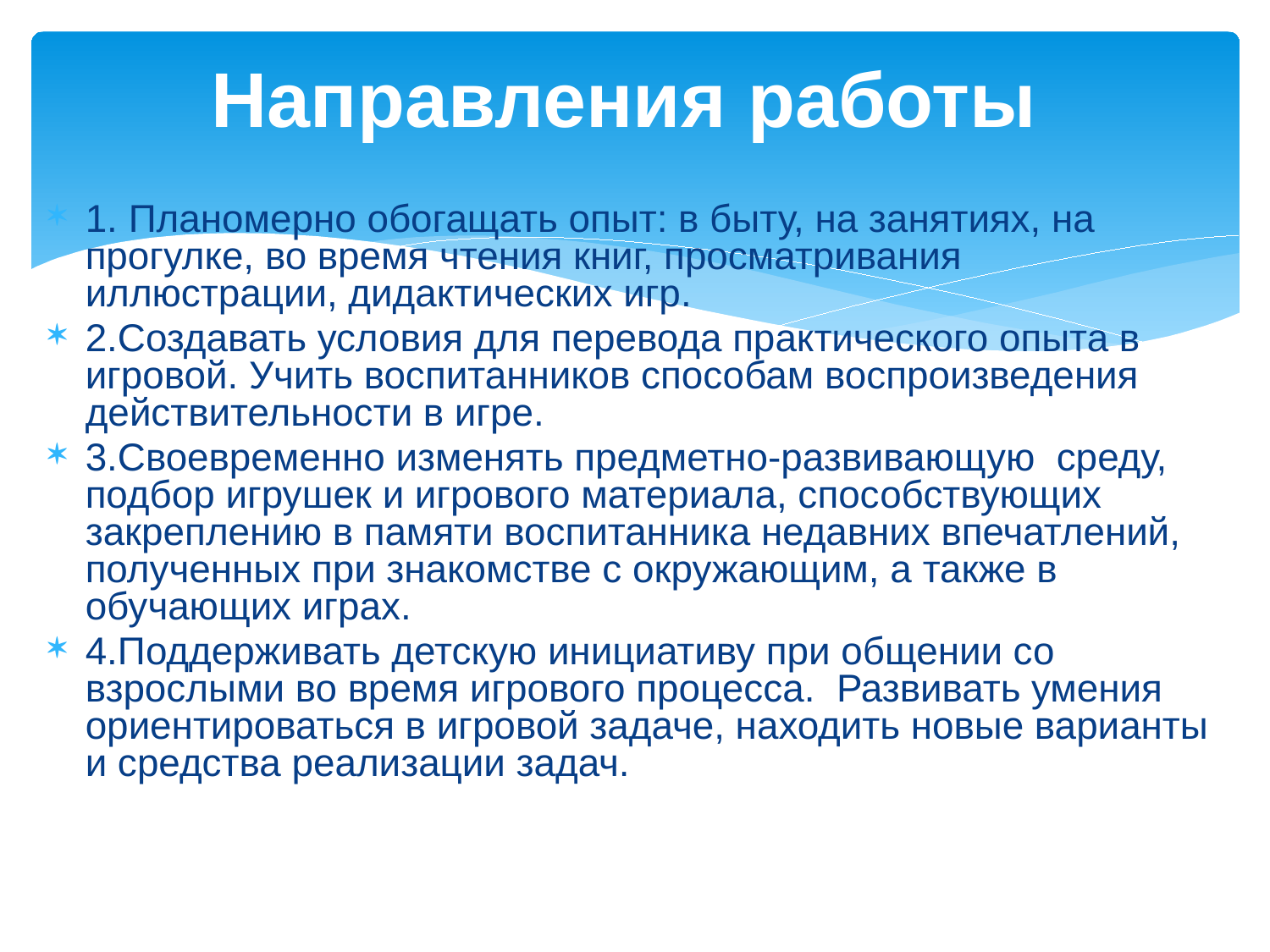

# Направления работы
1. Планомерно обогащать опыт: в быту, на занятиях, на прогулке, во время чтения книг, просматривания иллюстрации, дидактических игр.
2.Создавать условия для перевода практического опыта в игровой. Учить воспитанников способам воспроизведения действительности в игре.
3.Своевременно изменять предметно-развивающую  среду, подбор игрушек и игрового материала, способствующих закреплению в памяти воспитанника недавних впечатлений, полученных при знакомстве с окружающим, а также в обучающих играх.
4.Поддерживать детскую инициативу при общении со взрослыми во время игрового процесса.  Развивать умения ориентироваться в игровой задаче, находить новые варианты и средства реализации задач.